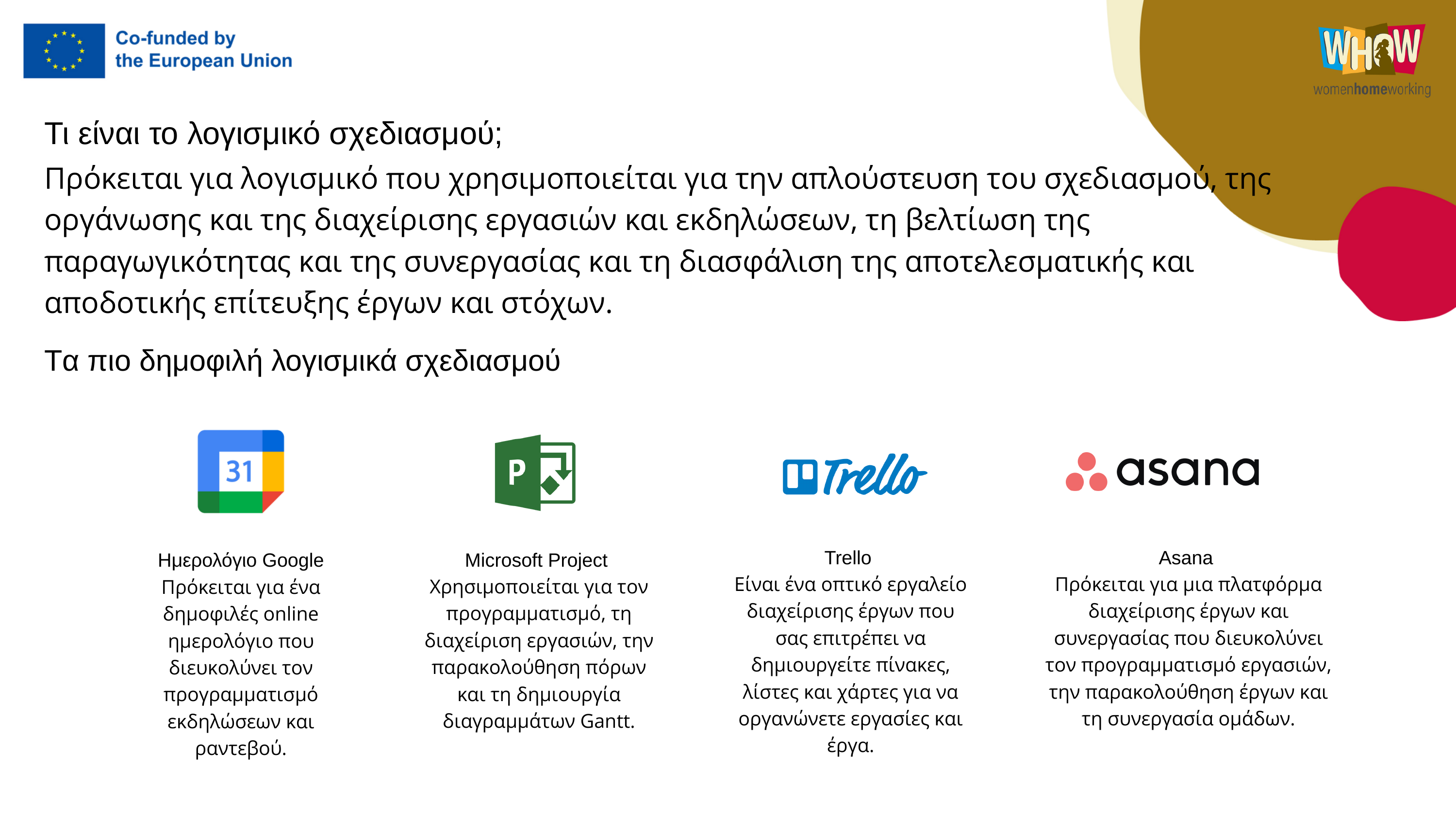

Τι είναι το λογισμικό σχεδιασμού;
Πρόκειται για λογισμικό που χρησιμοποιείται για την απλούστευση του σχεδιασμού, της οργάνωσης και της διαχείρισης εργασιών και εκδηλώσεων, τη βελτίωση της παραγωγικότητας και της συνεργασίας και τη διασφάλιση της αποτελεσματικής και αποδοτικής επίτευξης έργων και στόχων.
Τα πιο δημοφιλή λογισμικά σχεδιασμού

Ημερολόγιο Google
Πρόκειται για ένα δημοφιλές online ημερολόγιο που διευκολύνει τον προγραμματισμό εκδηλώσεων και ραντεβού.
Trello
Είναι ένα οπτικό εργαλείο διαχείρισης έργων που σας επιτρέπει να δημιουργείτε πίνακες, λίστες και χάρτες για να οργανώνετε εργασίες και έργα.
Asana
Πρόκειται για μια πλατφόρμα διαχείρισης έργων και συνεργασίας που διευκολύνει τον προγραμματισμό εργασιών, την παρακολούθηση έργων και τη συνεργασία ομάδων.
Microsoft Project
Χρησιμοποιείται για τον προγραμματισμό, τη διαχείριση εργασιών, την παρακολούθηση πόρων και τη δημιουργία διαγραμμάτων Gantt.